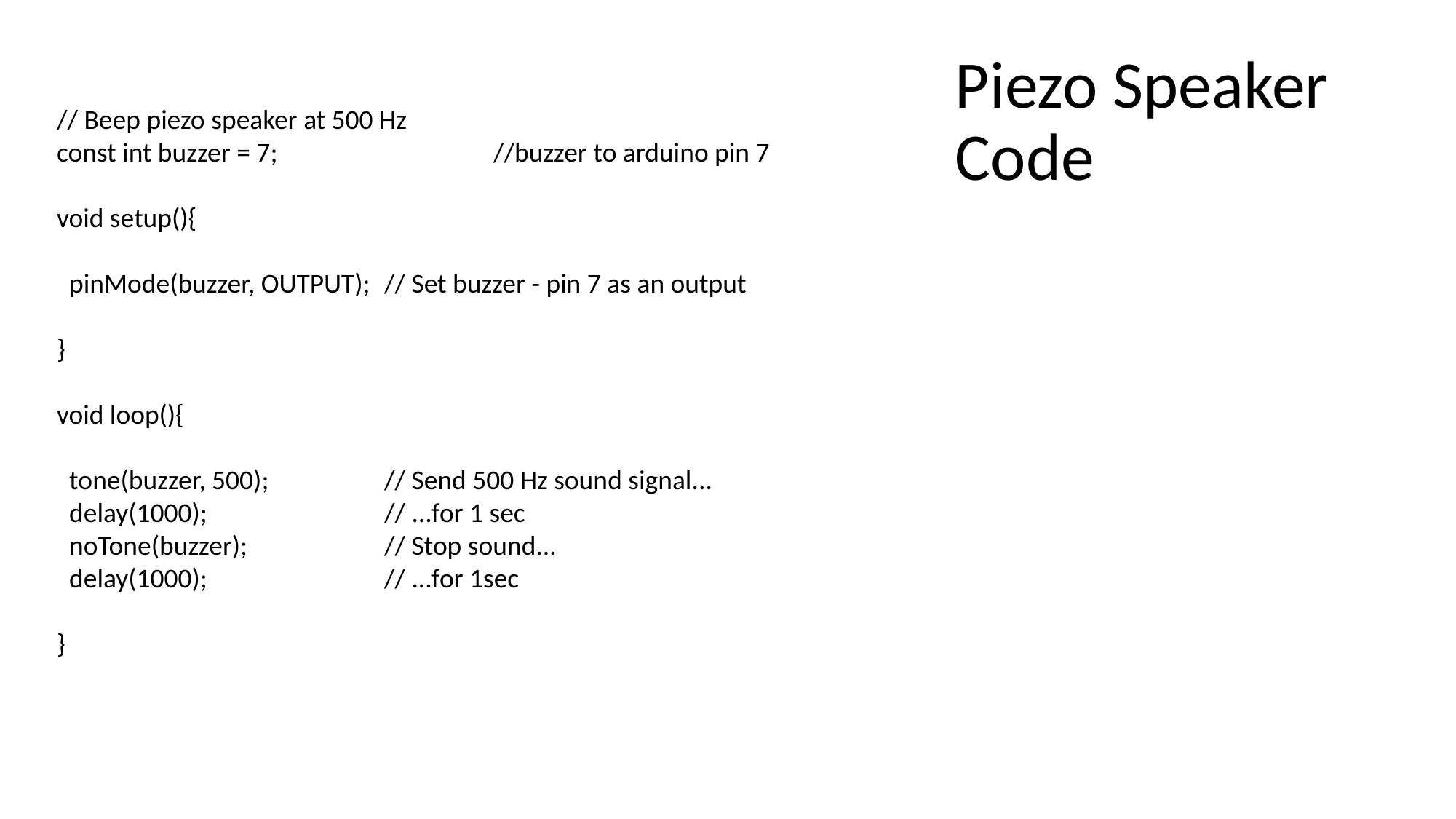

# Piezo Speaker Code
// Beep piezo speaker at 500 Hz
const int buzzer = 7; 		//buzzer to arduino pin 7

void setup(){

  pinMode(buzzer, OUTPUT); 	// Set buzzer - pin 7 as an output

}

void loop(){

  tone(buzzer, 500);		// Send 500 Hz sound signal...
  delay(1000);        		// ...for 1 sec
  noTone(buzzer);     	// Stop sound...
  delay(1000);        		// ...for 1sec

}